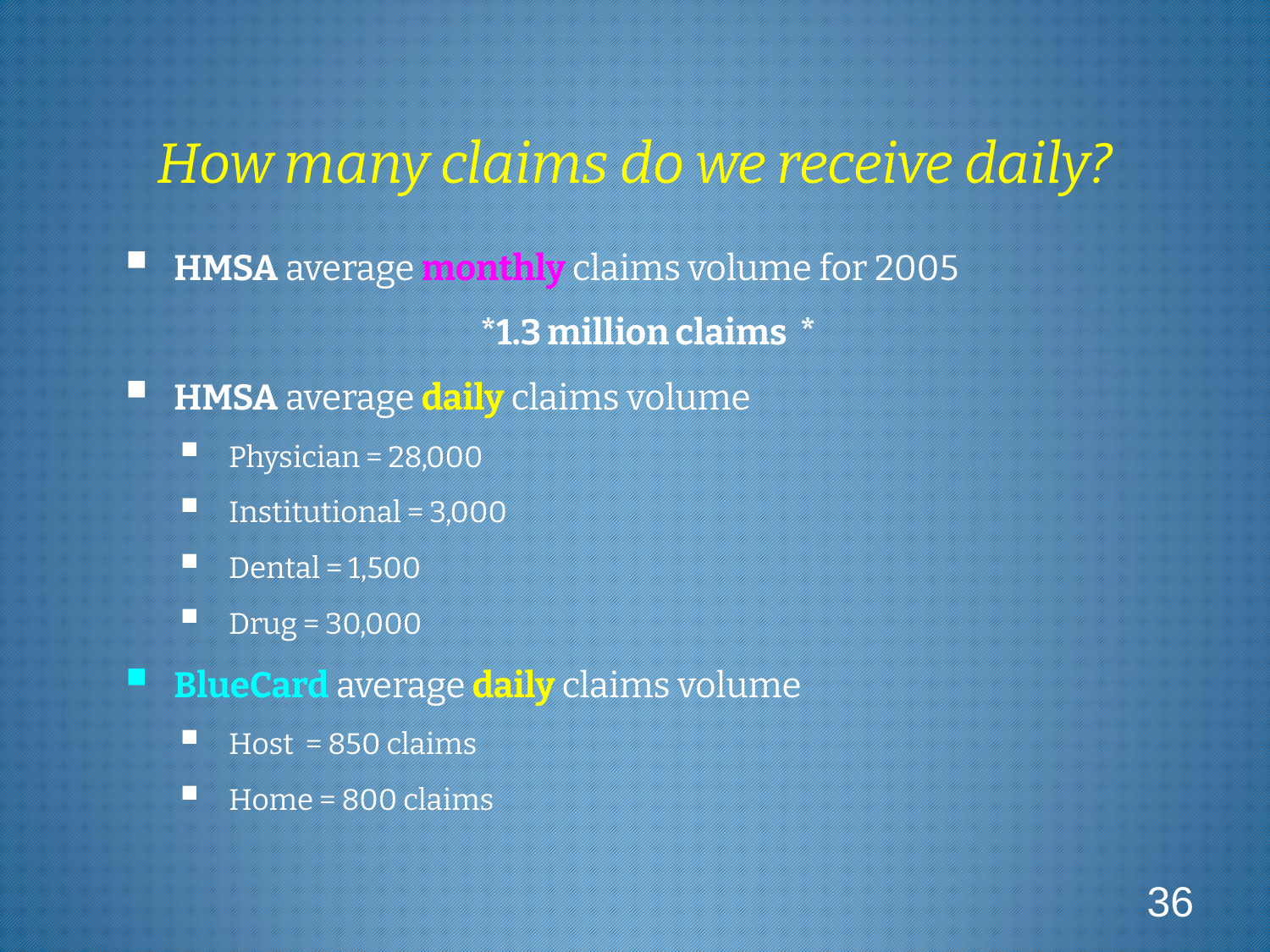

# How many claims do we receive daily?
HMSA average monthly claims volume for 2005
*1.3 million claims  *
HMSA average daily claims volume
Physician = 28,000
Institutional = 3,000
Dental = 1,500
Drug = 30,000
BlueCard average daily claims volume
Host  = 850 claims
Home = 800 claims
36